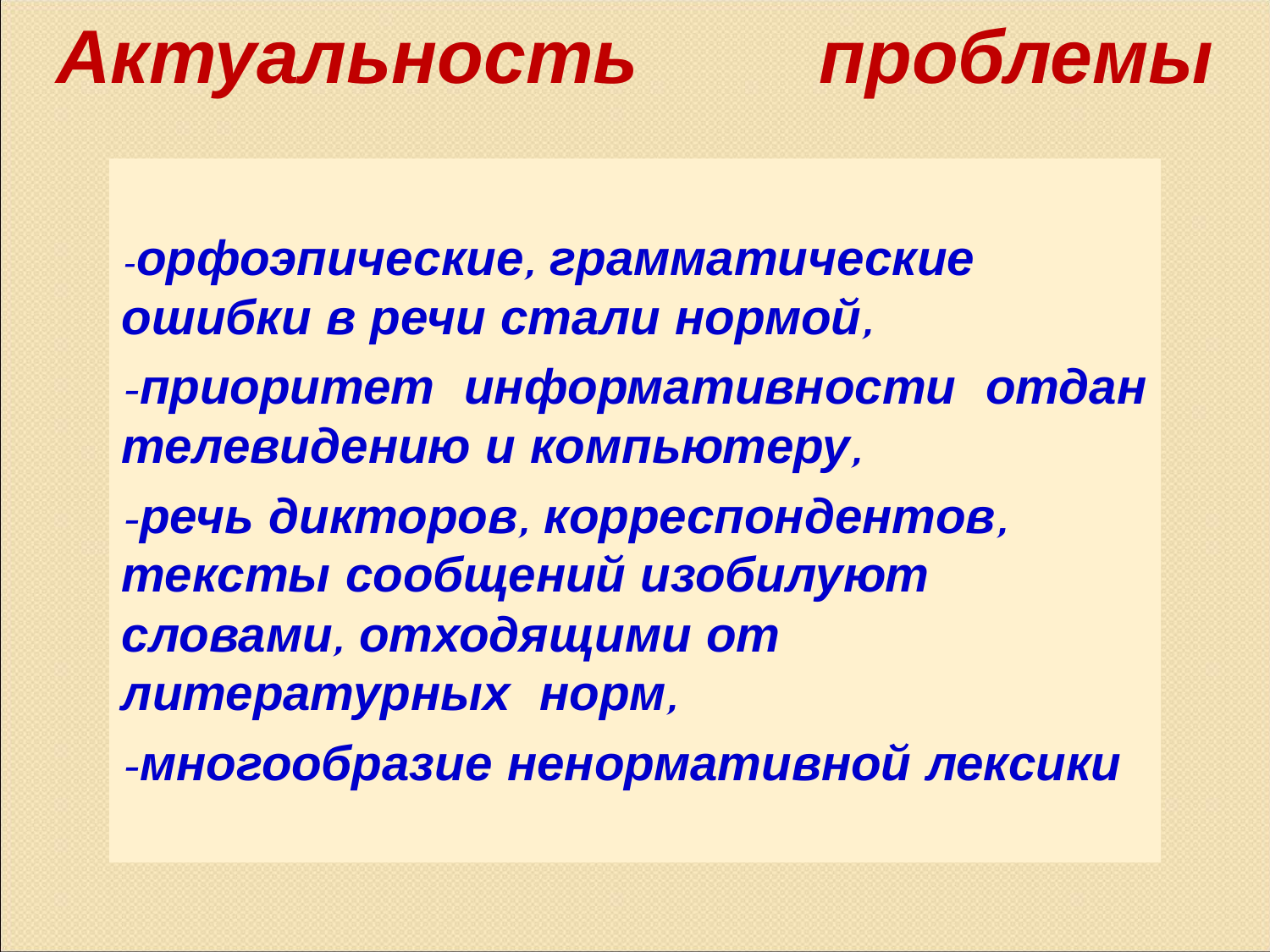

# Актуальность        проблемы

-орфоэпические, грамматические ошибки в речи стали нормой,
-приоритет  информативности  отдан телевидению и компьютеру,
-речь дикторов, корреспондентов, тексты сообщений изобилуют словами, отходящими от литературных  норм,
-многообразие ненормативной лексики